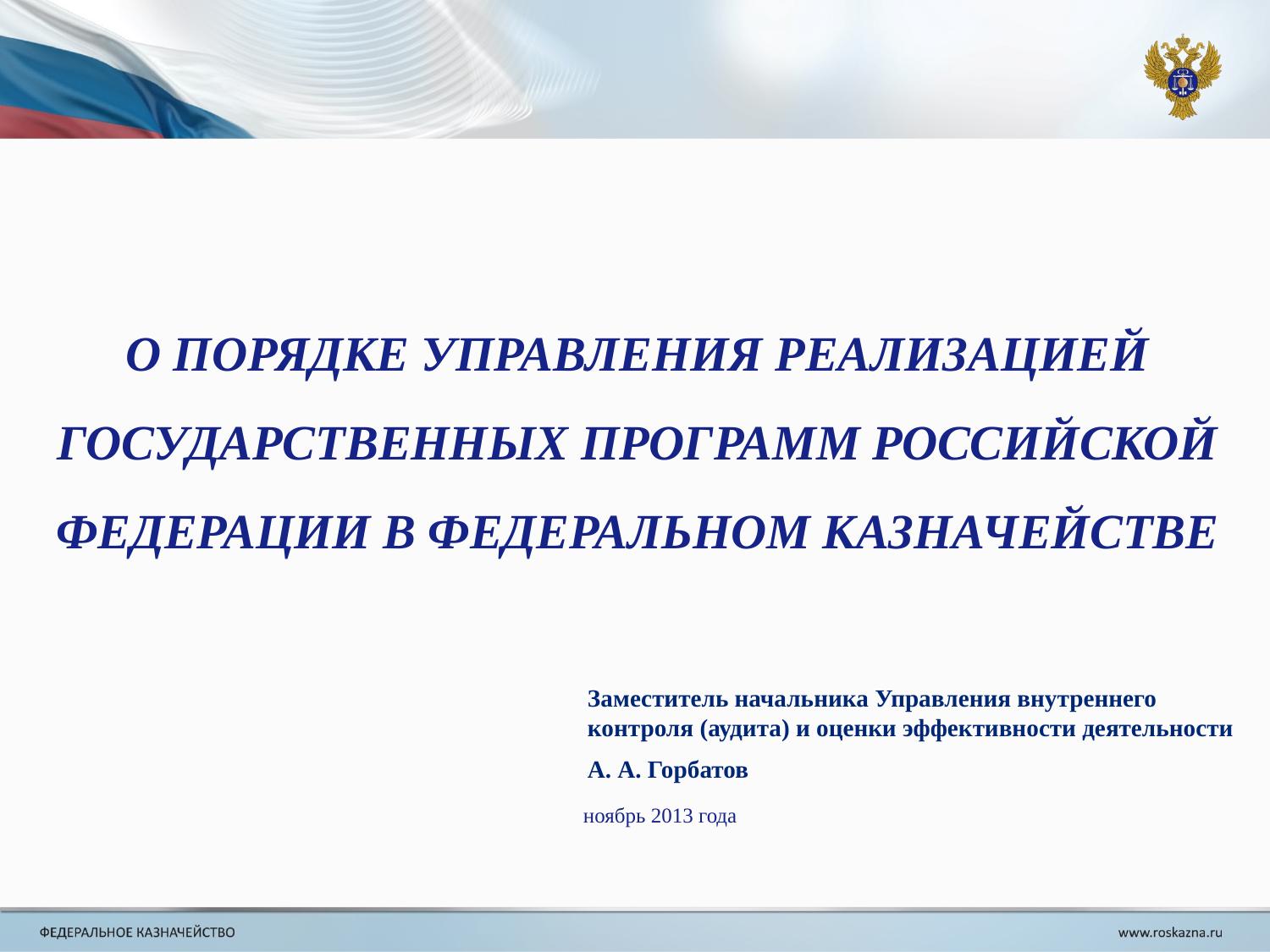

О ПОРЯДКЕ УПРАВЛЕНИЯ РЕАЛИЗАЦИЕЙ ГОСУДАРСТВЕННЫХ ПРОГРАММ РОССИЙСКОЙ ФЕДЕРАЦИИ В ФЕДЕРАЛЬНОМ КАЗНАЧЕЙСТВЕ
Заместитель начальника Управления внутреннего контроля (аудита) и оценки эффективности деятельности
А. А. Горбатов
   ноябрь 2013 года